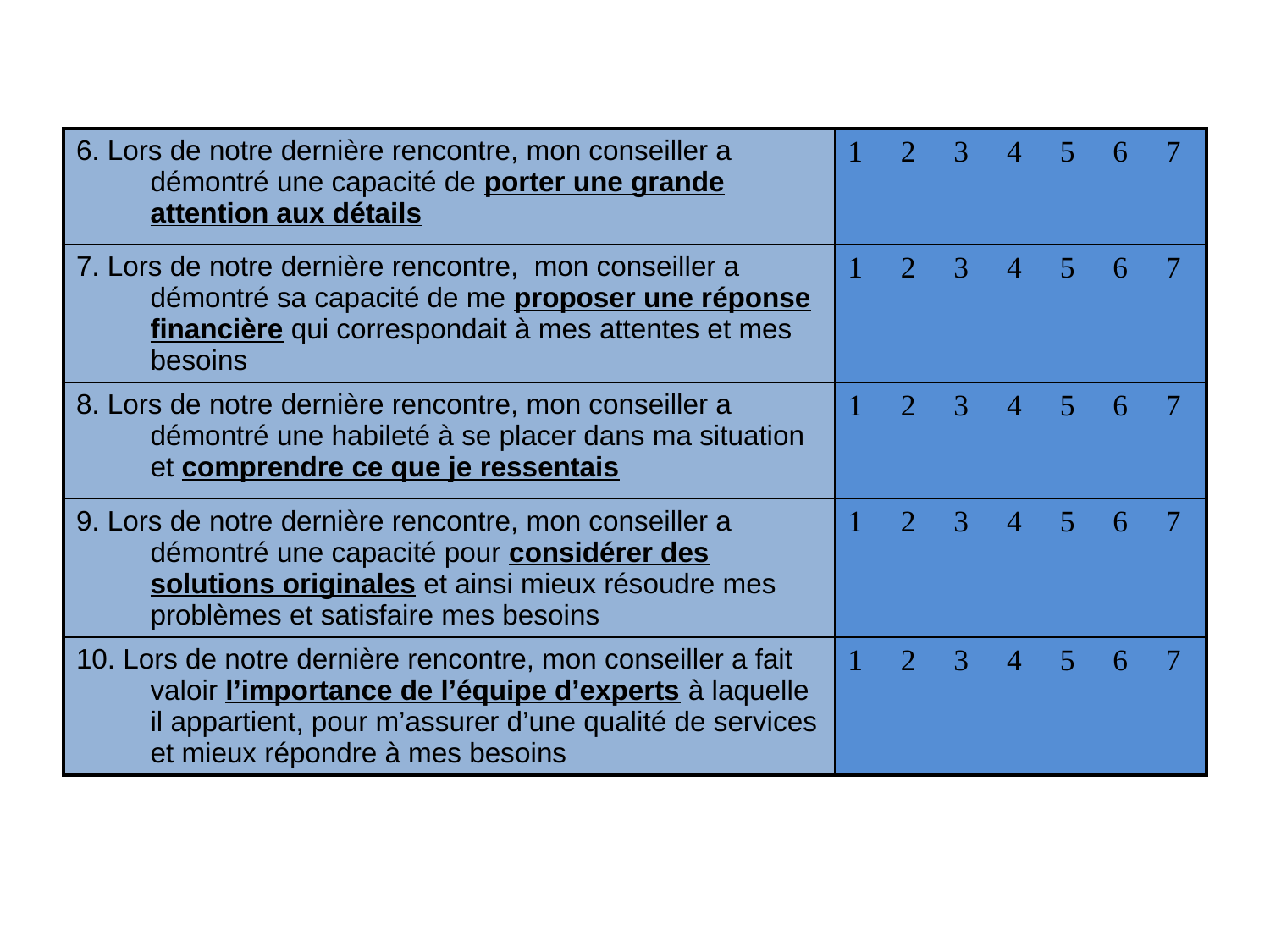

| 6. Lors de notre dernière rencontre, mon conseiller a démontré une capacité de porter une grande attention aux détails | 1 2 3 4 5 6 7 |
| --- | --- |
| 7. Lors de notre dernière rencontre, mon conseiller a démontré sa capacité de me proposer une réponse financière qui correspondait à mes attentes et mes besoins | 1 2 3 4 5 6 7 |
| 8. Lors de notre dernière rencontre, mon conseiller a démontré une habileté à se placer dans ma situation et comprendre ce que je ressentais | 1 2 3 4 5 6 7 |
| 9. Lors de notre dernière rencontre, mon conseiller a démontré une capacité pour considérer des solutions originales et ainsi mieux résoudre mes problèmes et satisfaire mes besoins | 1 2 3 4 5 6 7 |
| 10. Lors de notre dernière rencontre, mon conseiller a fait valoir l’importance de l’équipe d’experts à laquelle il appartient, pour m’assurer d’une qualité de services et mieux répondre à mes besoins | 1 2 3 4 5 6 7 |